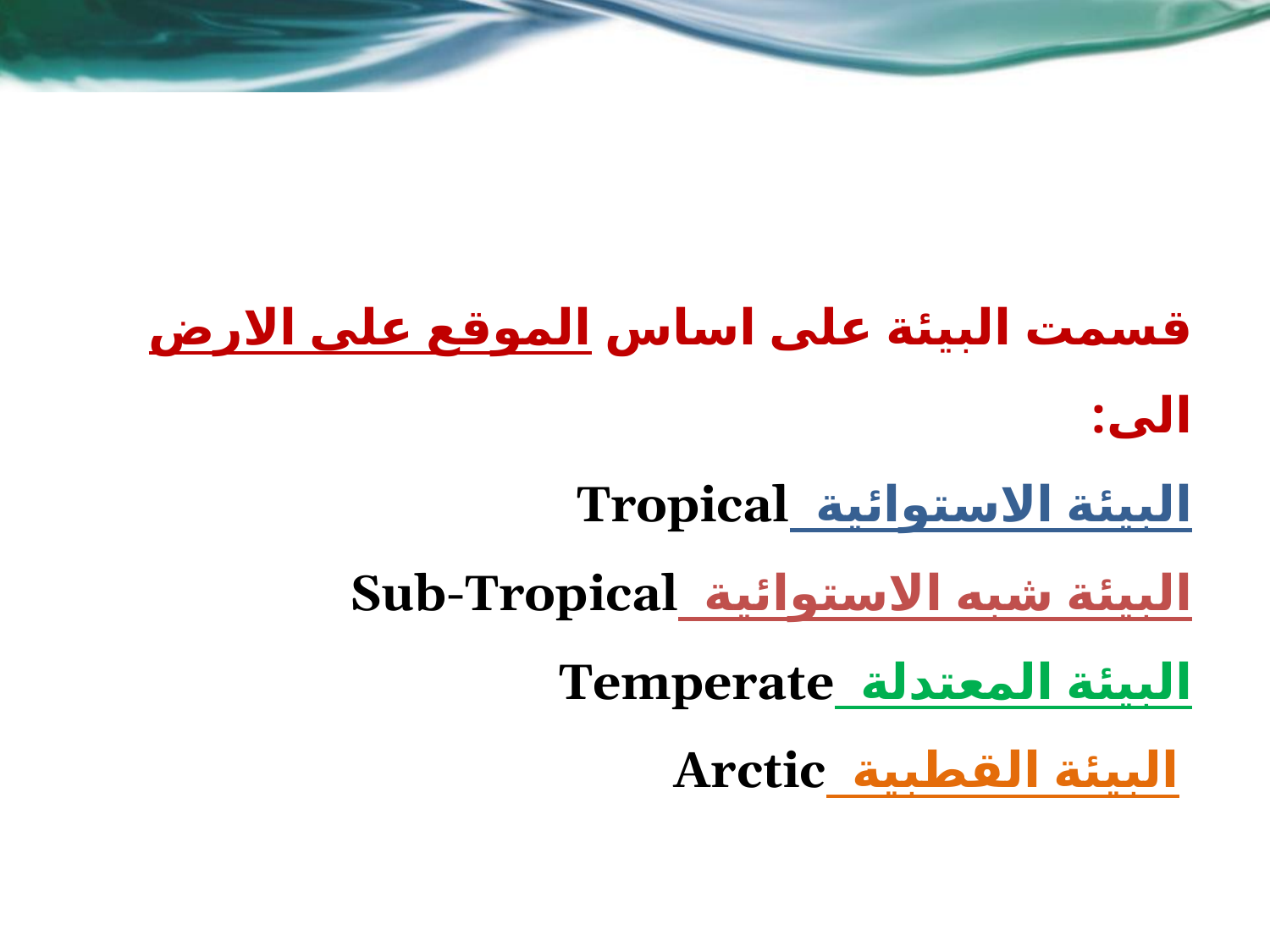

قسمت البيئة على اساس الموقع على الارض الى:
البيئة الاستوائية  Tropical
البيئة شبه الاستوائية  Sub-Tropical
البيئة المعتدلة  Temperate
 البيئة القطبية  Arctic